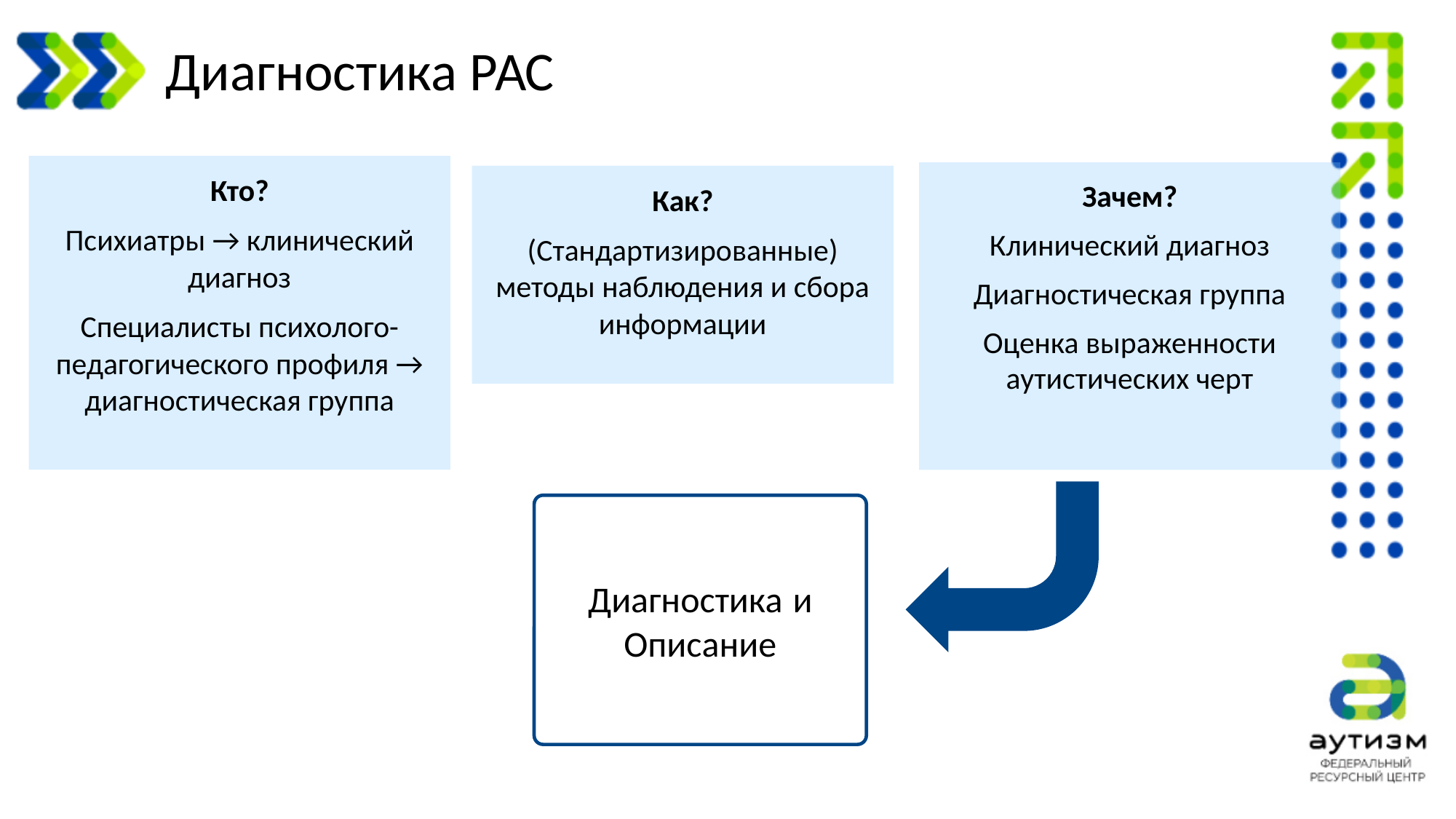

Диагностика РАС
Кто?
Психиатры → клинический диагноз
Специалисты психолого-педагогического профиля → диагностическая группа
Зачем?
Клинический диагноз
Диагностическая группа
Оценка выраженности аутистических черт
Как?
(Стандартизированные) методы наблюдения и сбора информации

Диагностика и
Описание